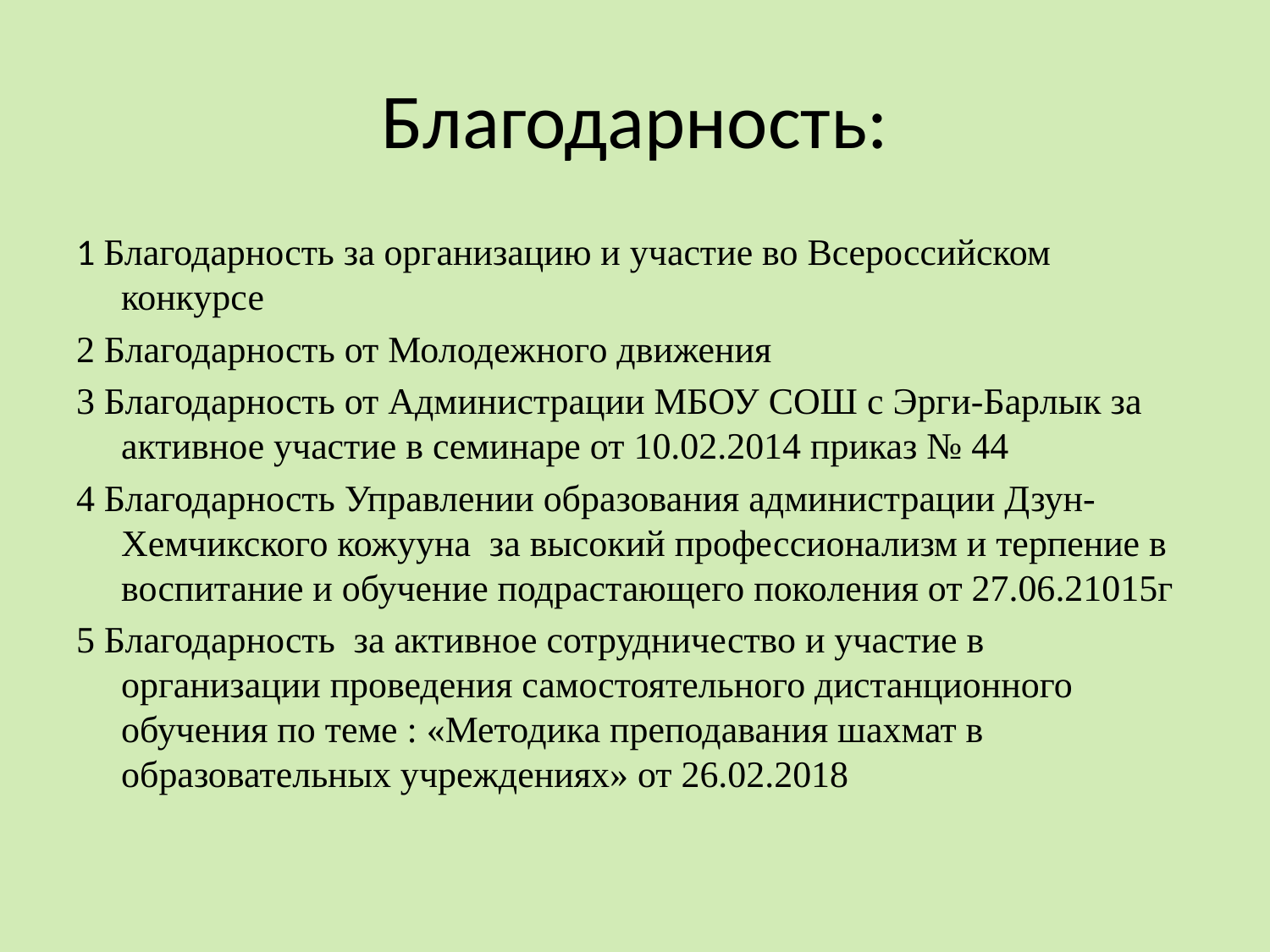

# Благодарность:
1 Благодарность за организацию и участие во Всероссийском конкурсе
2 Благодарность от Молодежного движения
3 Благодарность от Администрации МБОУ СОШ с Эрги-Барлык за активное участие в семинаре от 10.02.2014 приказ № 44
4 Благодарность Управлении образования администрации Дзун-Хемчикского кожууна  за высокий профессионализм и терпение в воспитание и обучение подрастающего поколения от 27.06.21015г
5 Благодарность  за активное сотрудничество и участие в организации проведения самостоятельного дистанционного обучения по теме : «Методика преподавания шахмат в образовательных учреждениях» от 26.02.2018